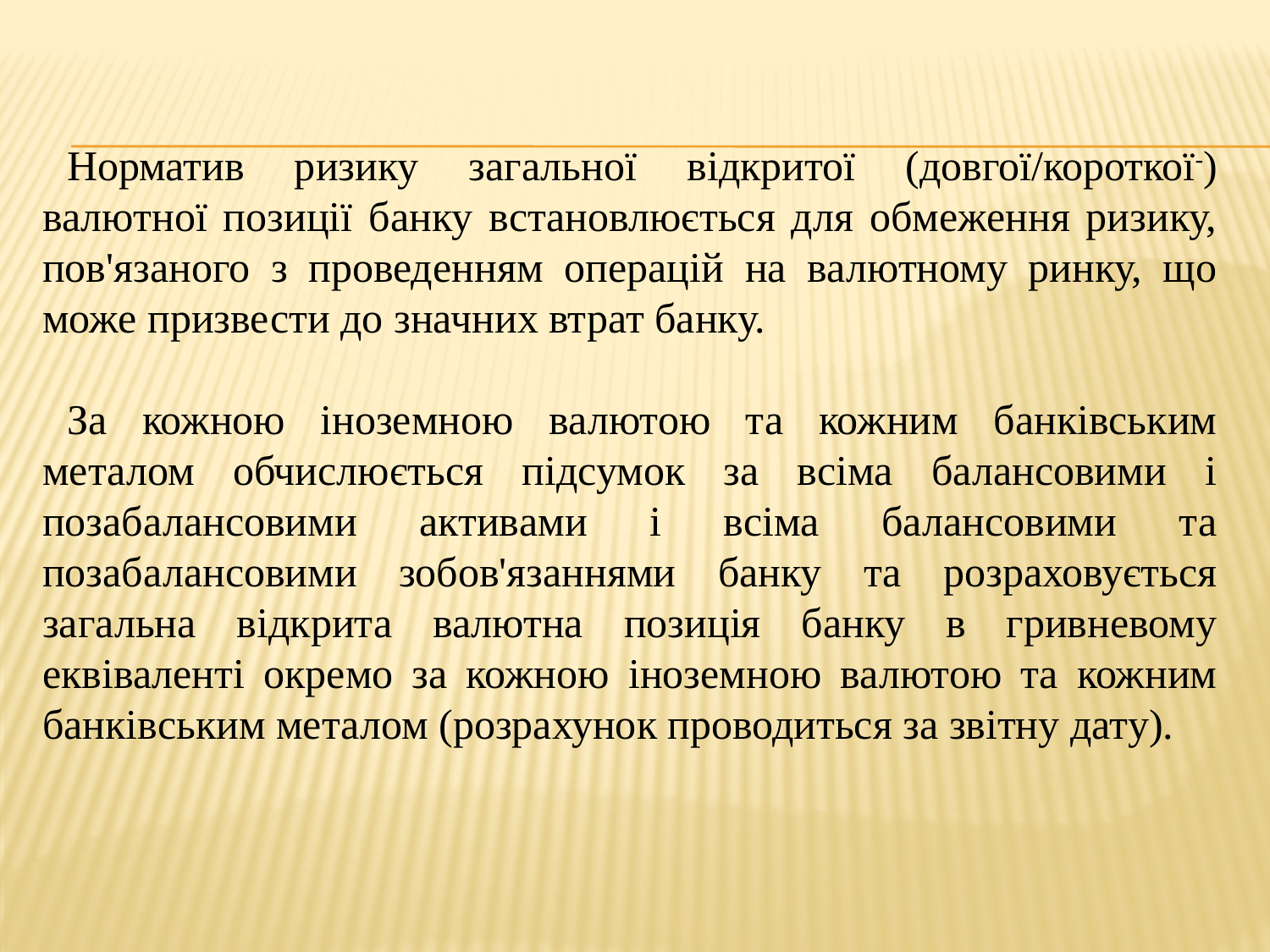

Норматив ризику загальної відкритої (довгої/короткої-) валютної позиції банку встановлюється для обмеження ризику, пов'язаного з проведенням операцій на валютному ринку, що може призвести до значних втрат банку.

За кожною іноземною валютою та кожним банківським металом обчислюється підсумок за всіма балансовими і позабалансовими активами і всіма балансовими та позабалансовими зобов'язаннями банку та розраховується загальна відкрита валютна позиція банку в гривневому еквіваленті окремо за кожною іноземною валютою та кожним банківським металом (розрахунок проводиться за звітну дату).